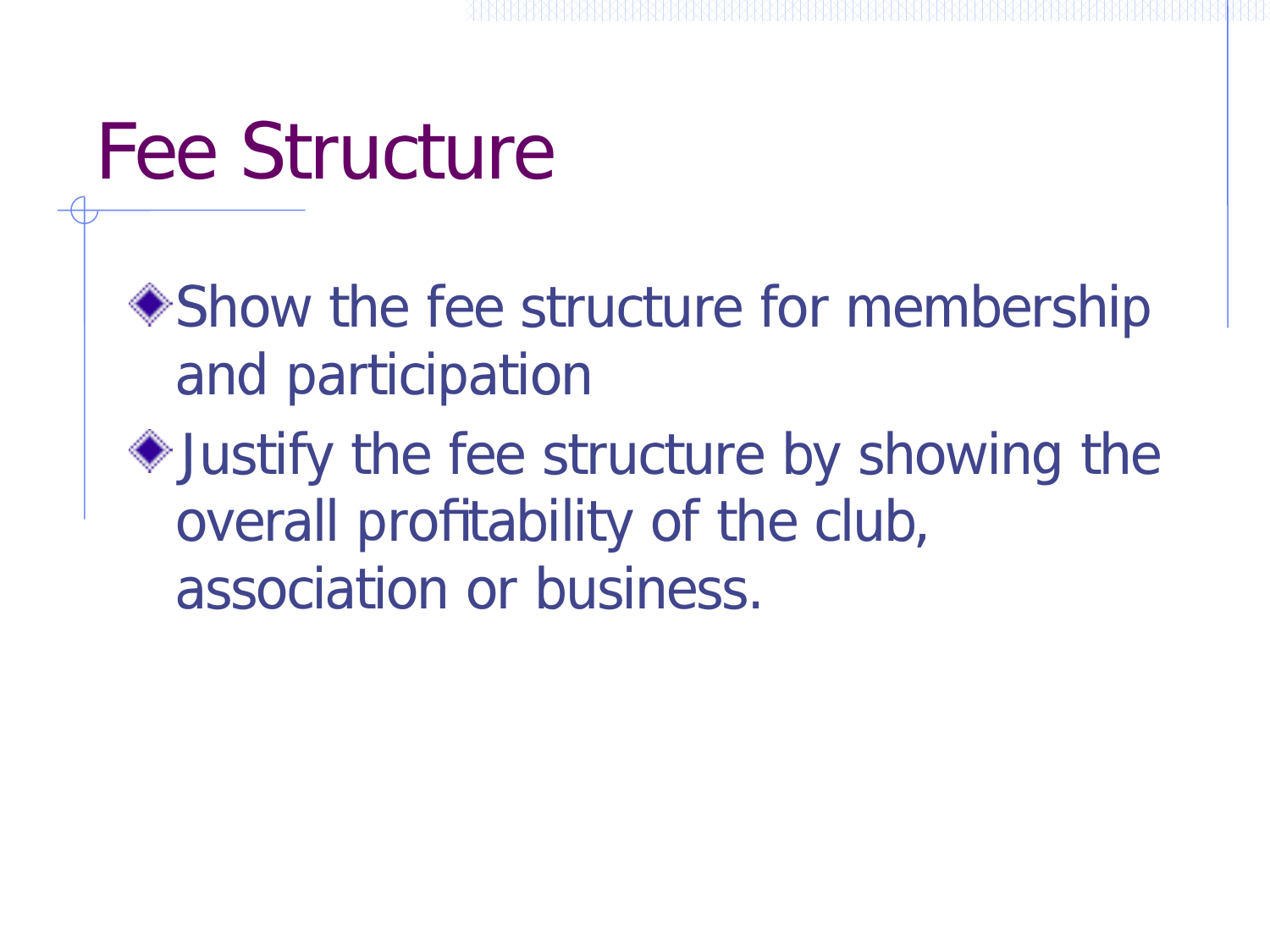

# Fee Structure
Show the fee structure for membership and participation
Justify the fee structure by showing the overall profitability of the club, association or business.